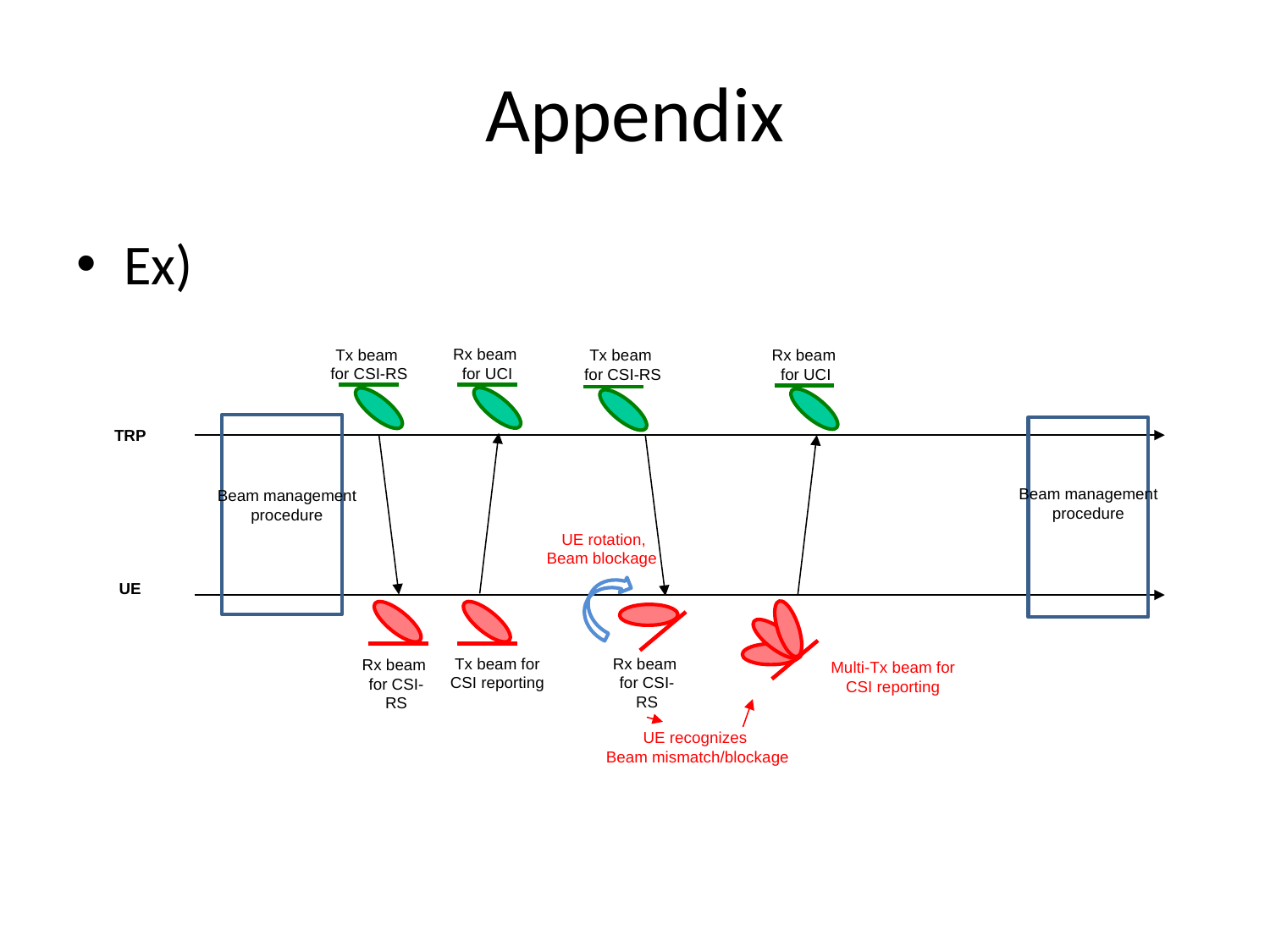

# Appendix
Ex)
Rx beam
for UCI
Tx beam
for CSI-RS
Tx beam
for CSI-RS
Rx beam
for UCI

TRP
Beam management procedure
Beam management procedure
UE rotation, Beam blockage

UE

Tx beam for CSI reporting
Rx beam
for CSI-RS
Rx beam
for CSI-RS
Multi-Tx beam for CSI reporting
UE recognizes
Beam mismatch/blockage